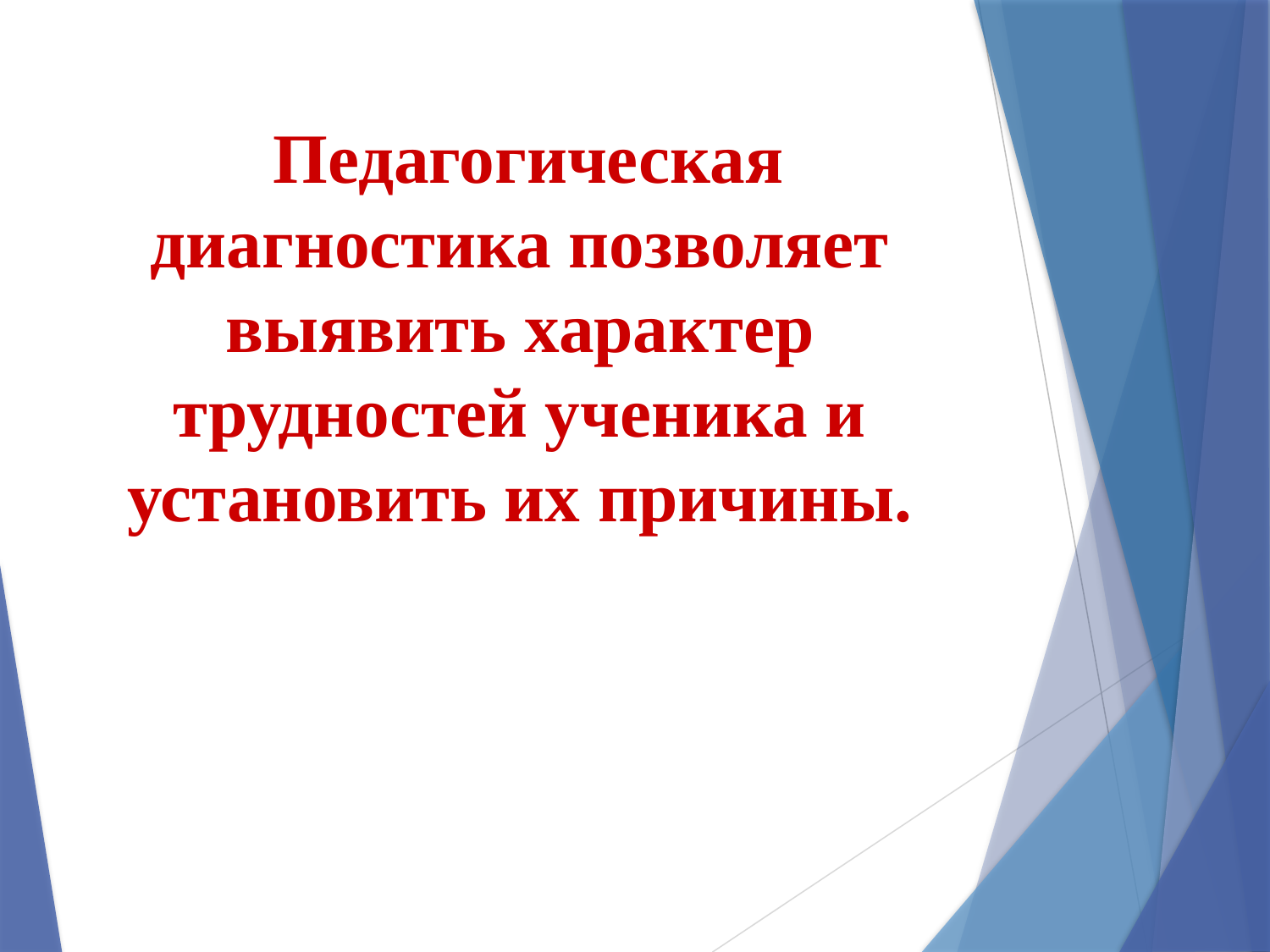

# Педагогическая диагностика позволяет выявить характер трудностей ученика и установить их причины.